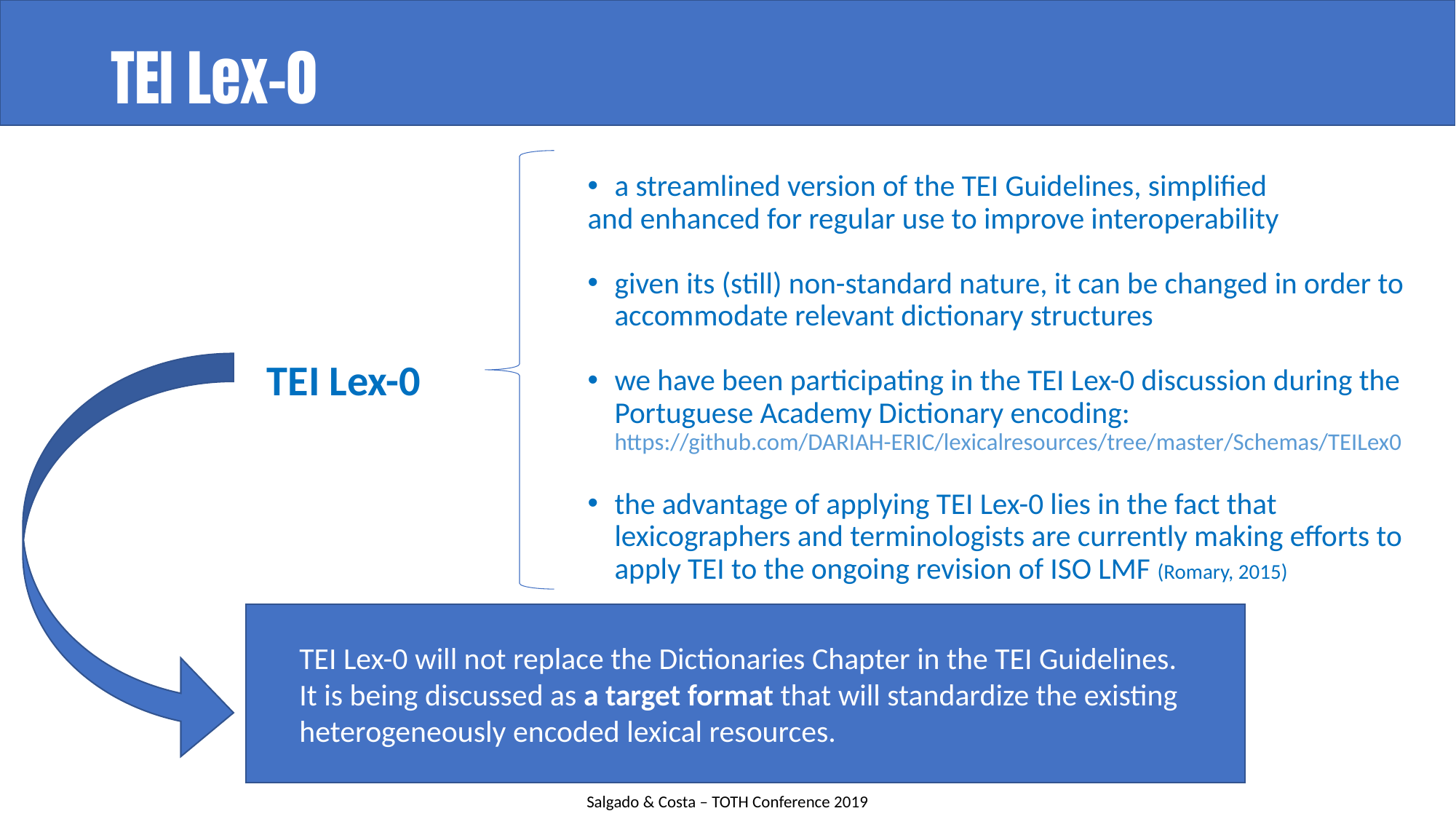

# TEI Lex-0

a streamlined version of the TEI Guidelines, simplified
and enhanced for regular use to improve interoperability

given its (still) non-standard nature, it can be changed in order to accommodate relevant dictionary structures

we have been participating in the TEI Lex-0 discussion during the Portuguese Academy Dictionary encoding: https://github.com/DARIAH-ERIC/lexicalresources/tree/master/Schemas/TEILex0

the advantage of applying TEI Lex-0 lies in the fact that lexicographers and terminologists are currently making efforts to apply TEI to the ongoing revision of ISO LMF (Romary, 2015)

TEI Lex-0

TEI Lex-0 will not replace the Dictionaries Chapter in the TEI Guidelines.
It is being discussed as a target format that will standardize the existing heterogeneously encoded lexical resources.
Salgado & Costa – TOTH Conference 2019